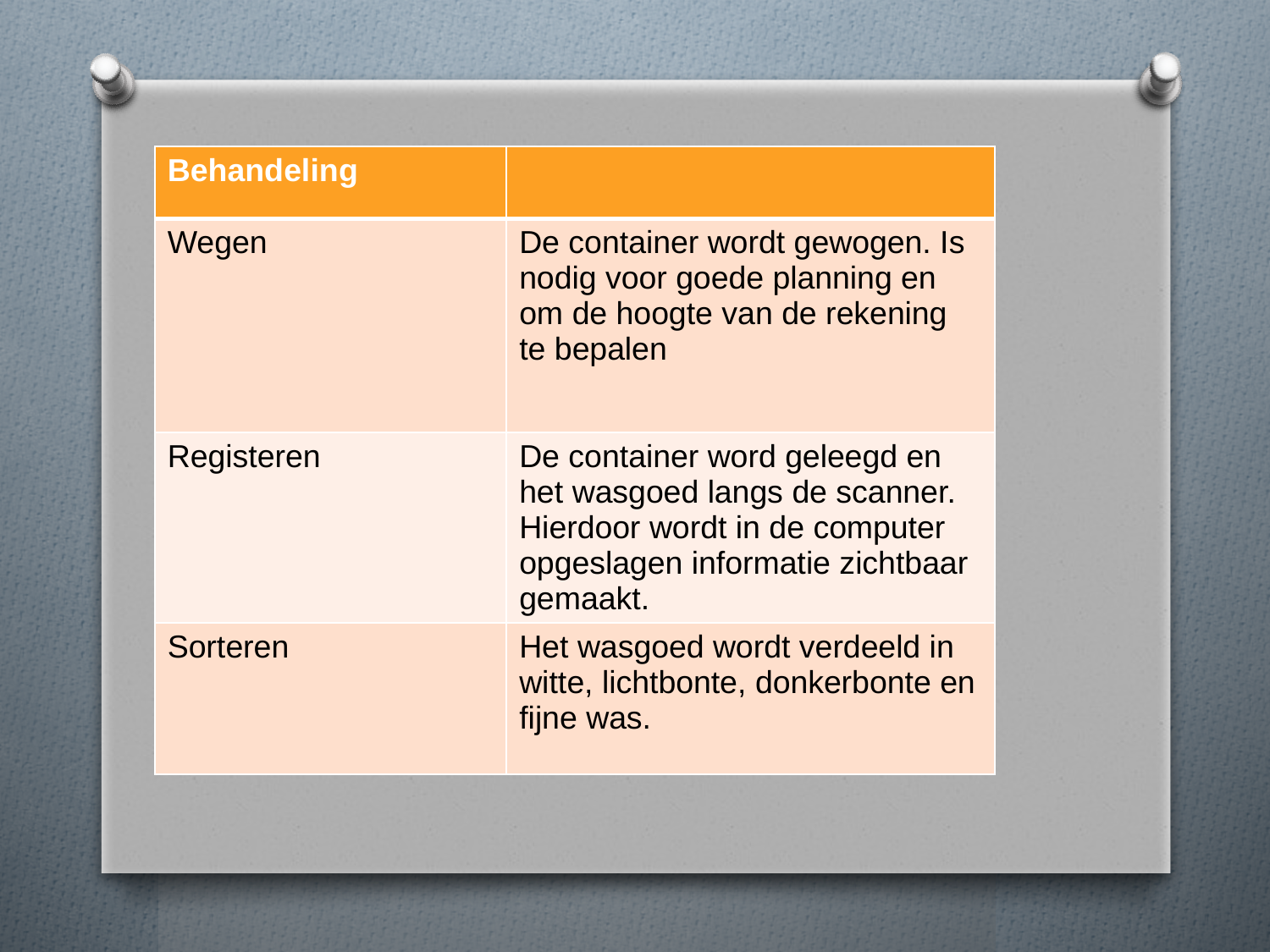

| Behandeling |  |
| --- | --- |
| Wegen | De container wordt gewogen. Is nodig voor goede planning en om de hoogte van de rekening te bepalen |
| Registeren | De container word geleegd en het wasgoed langs de scanner. Hierdoor wordt in de computer opgeslagen informatie zichtbaar gemaakt. |
| Sorteren | Het wasgoed wordt verdeeld in witte, lichtbonte, donkerbonte en fijne was. |